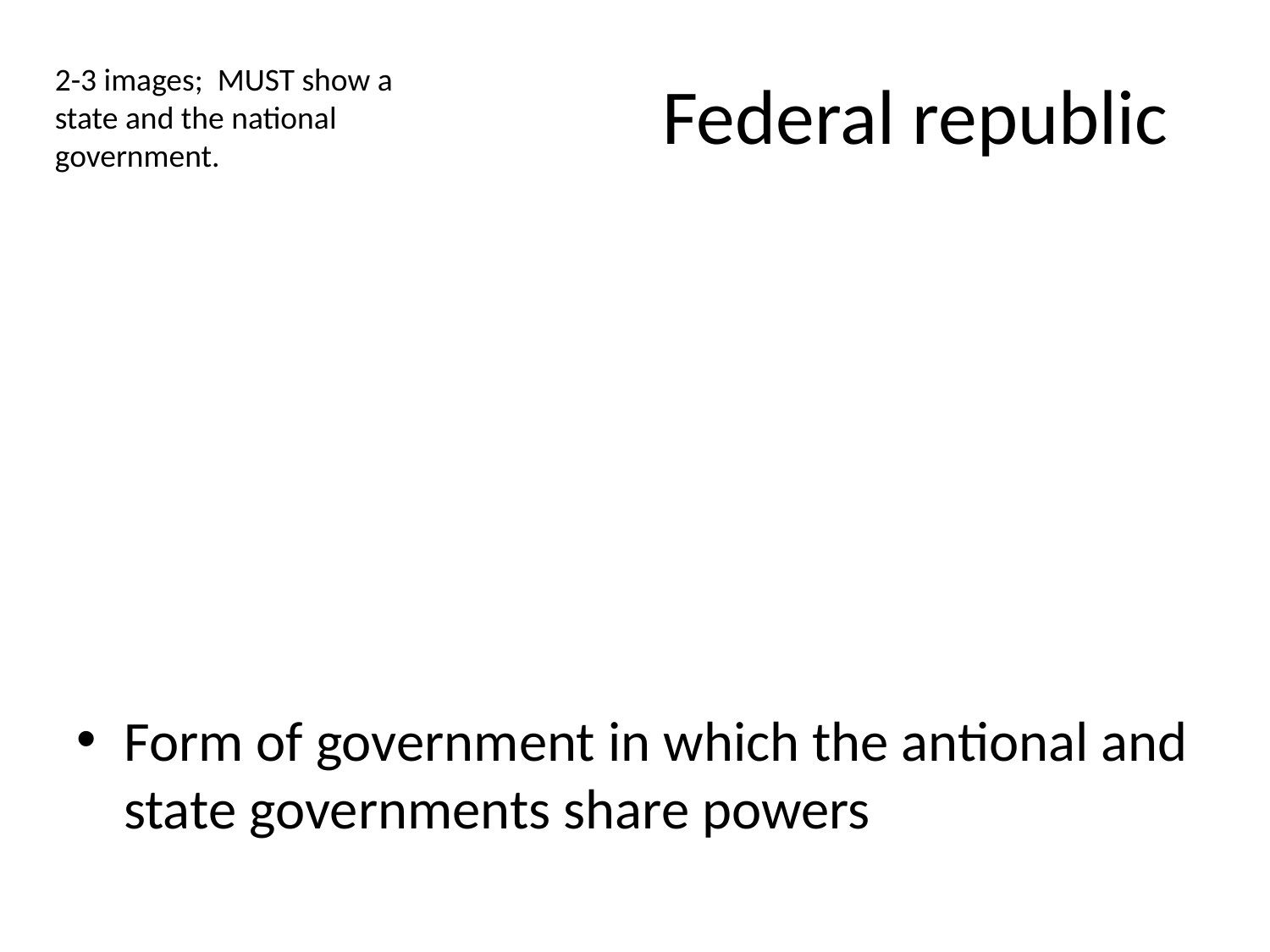

# Federal republic
2-3 images;  MUST show a state and the national government.
Form of government in which the antional and state governments share powers